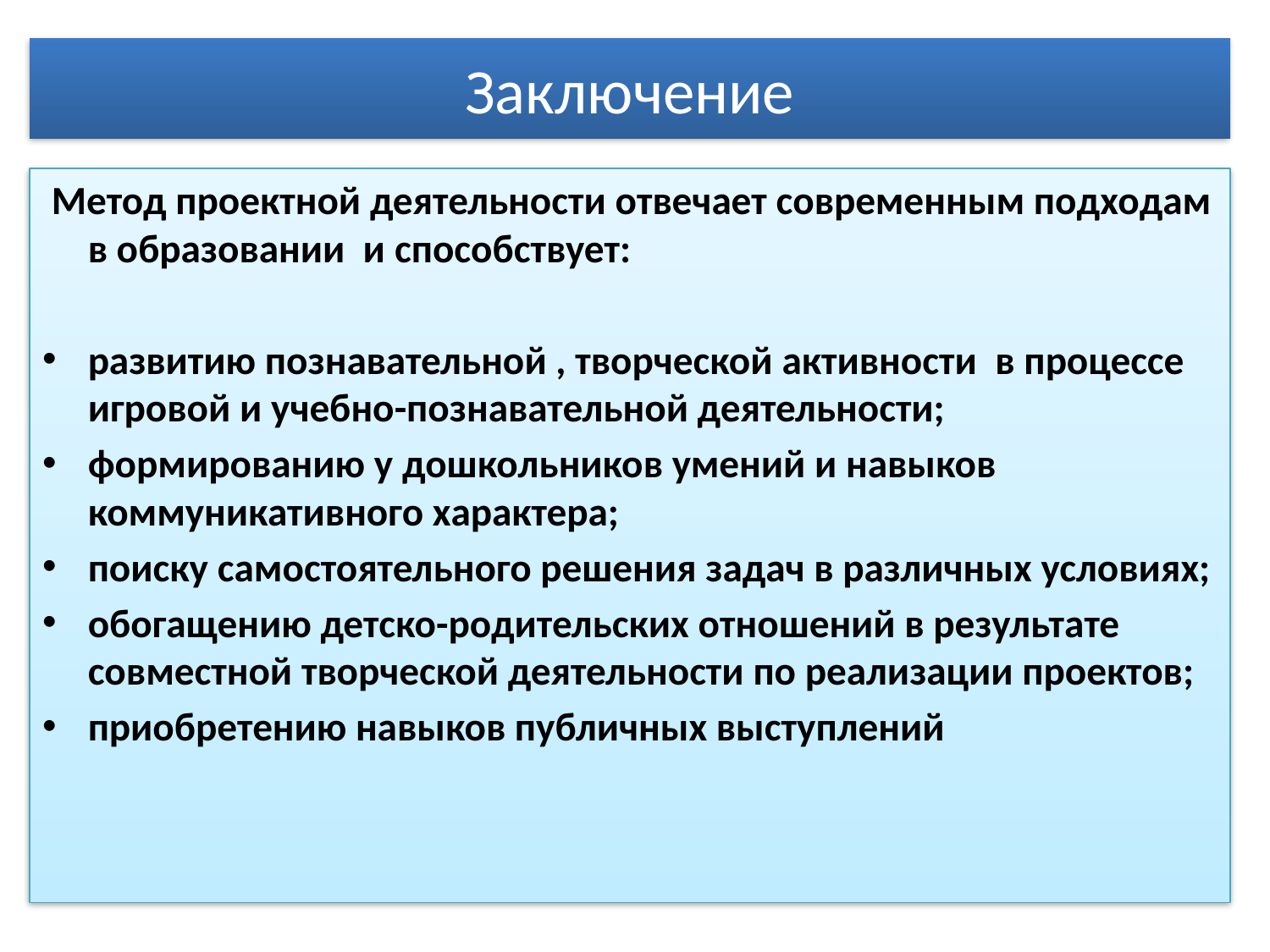

# Заключение
 Метод проектной деятельности отвечает современным подходам в образовании  и способствует:

развитию познавательной , творческой активности  в процессе игровой и учебно-познавательной деятельности;
формированию у дошкольников умений и навыков коммуникативного характера;
поиску самостоятельного решения задач в различных условиях;
обогащению детско-родительских отношений в результате совместной творческой деятельности по реализации проектов;
приобретению навыков публичных выступлений